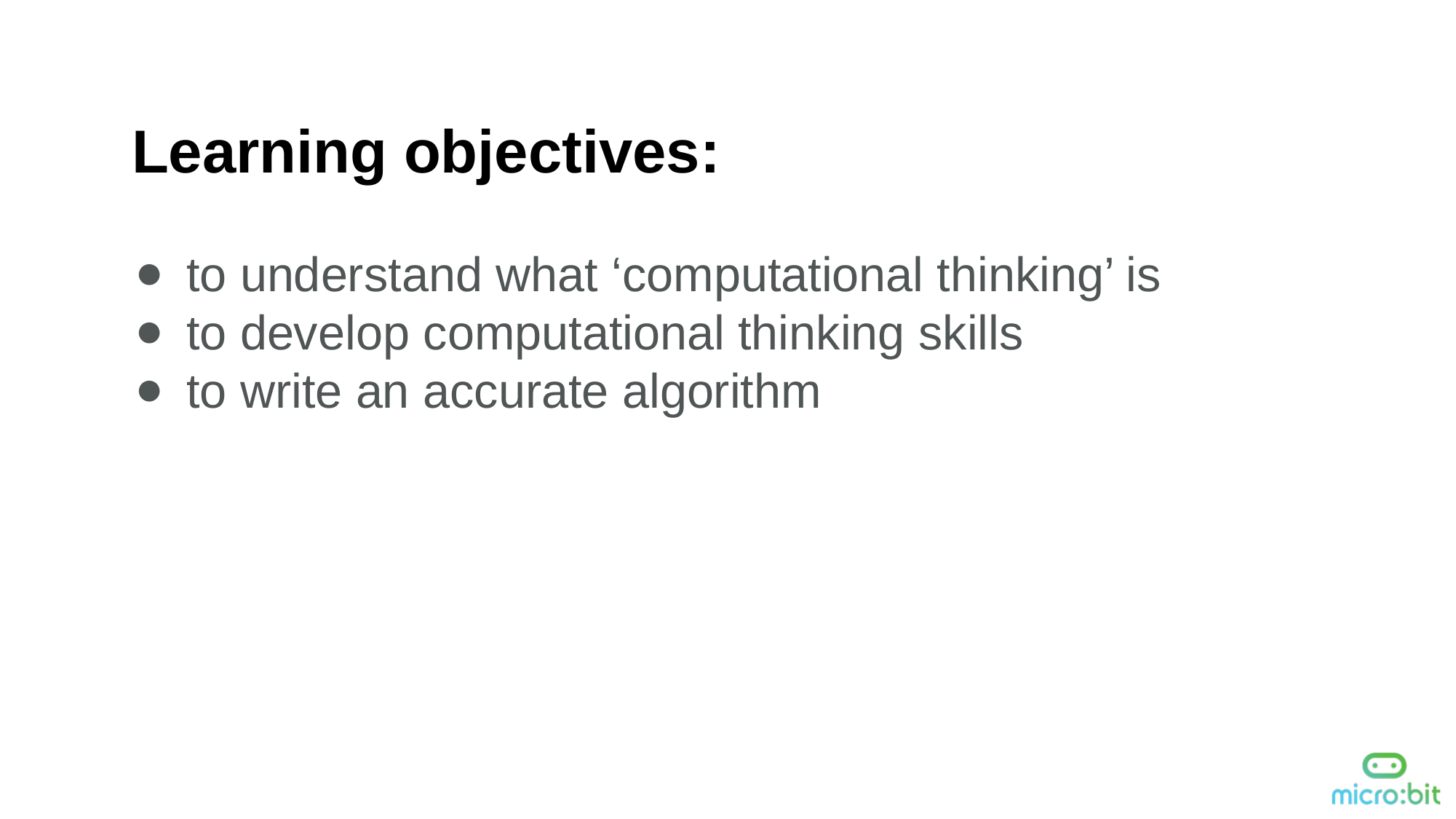

Learning objectives:

to understand what ‘computational thinking’ is
to develop computational thinking skills
to write an accurate algorithm